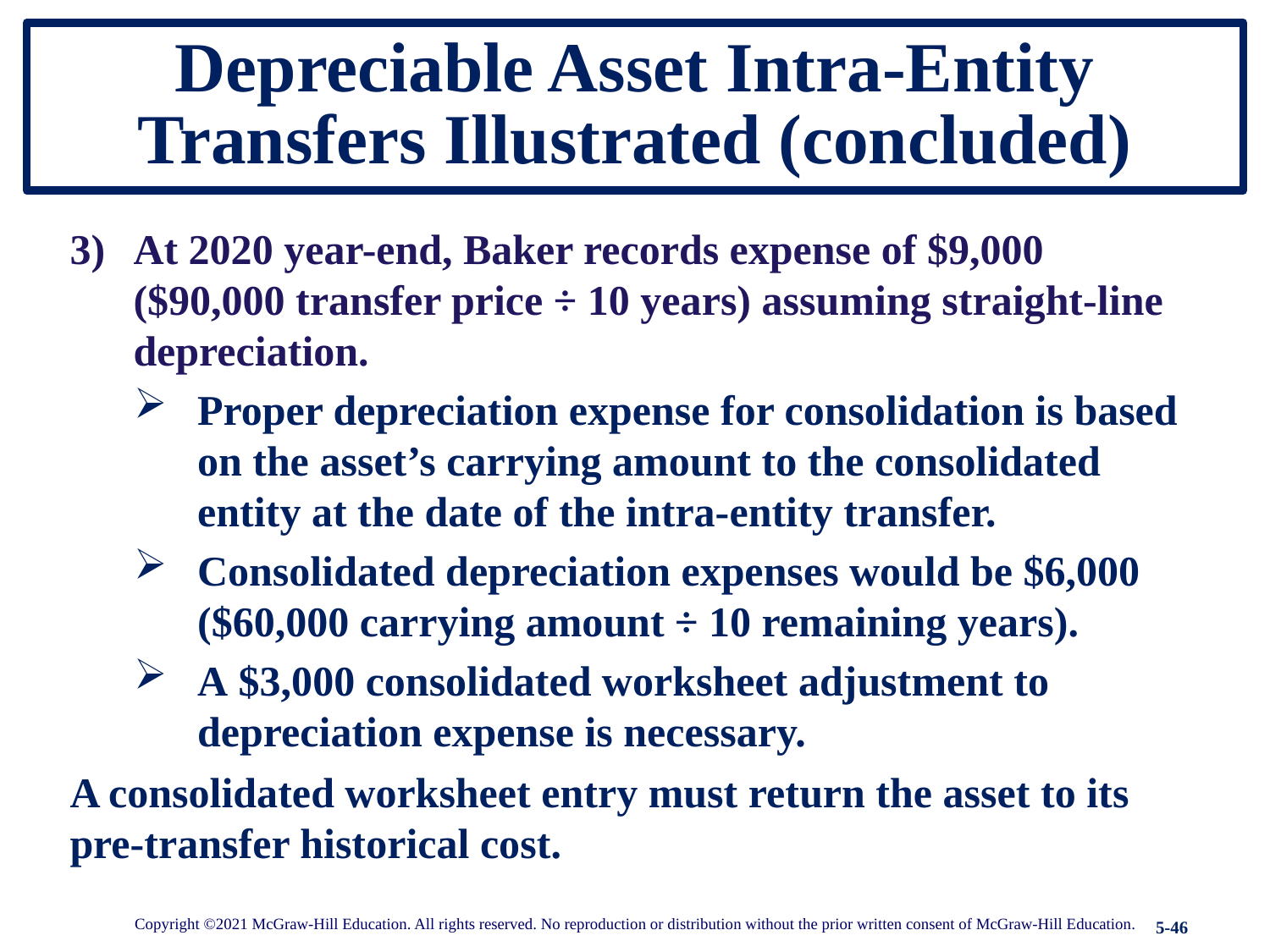

# Depreciable Asset Intra-Entity Transfers Illustrated (concluded)
At 2020 year-end, Baker records expense of $9,000 ($90,000 transfer price ÷ 10 years) assuming straight-line depreciation.
Proper depreciation expense for consolidation is based on the asset’s carrying amount to the consolidated entity at the date of the intra-entity transfer.
Consolidated depreciation expenses would be $6,000 ($60,000 carrying amount ÷ 10 remaining years).
A $3,000 consolidated worksheet adjustment to depreciation expense is necessary.
A consolidated worksheet entry must return the asset to its pre-transfer historical cost.
Copyright ©2021 McGraw-Hill Education. All rights reserved. No reproduction or distribution without the prior written consent of McGraw-Hill Education.
5-46